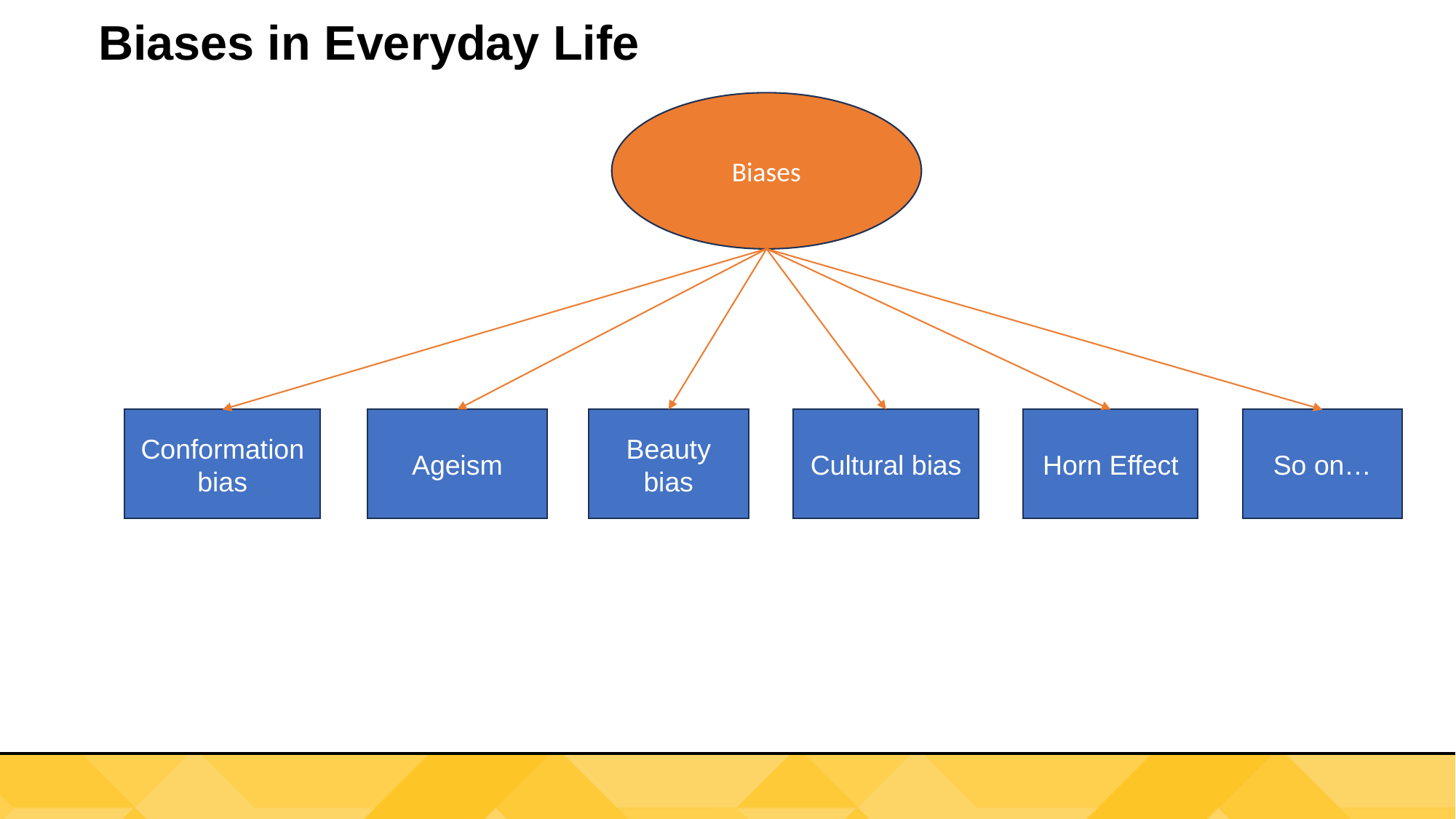

# Biases in Everyday Life
Biases
Conformation bias
Ageism
Beauty bias
Cultural bias
Horn Effect
So on…